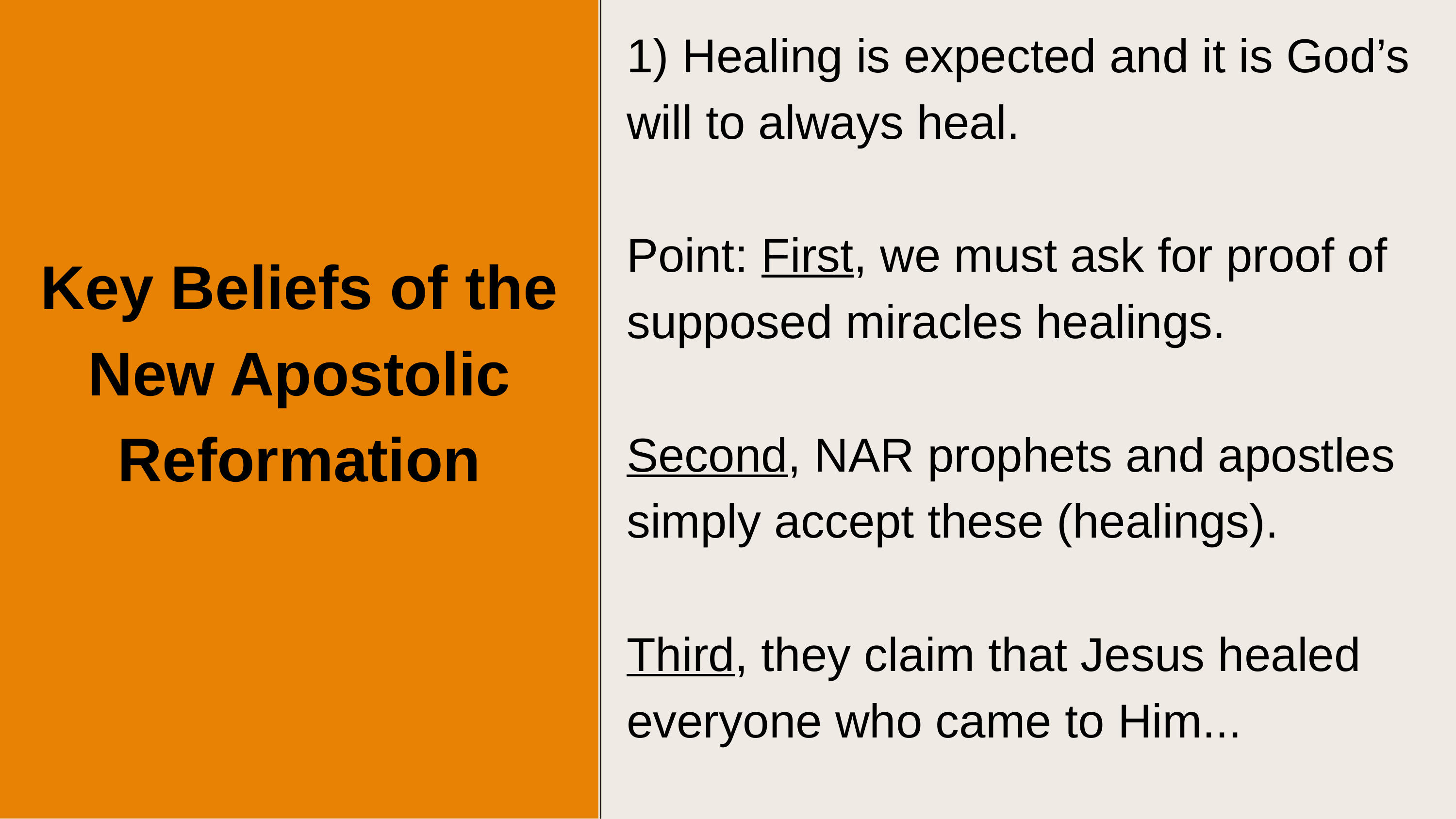

1) Healing is expected and it is God’s will to always heal.

Point: First, we must ask for proof of supposed miracles healings.

Second, NAR prophets and apostles simply accept these (healings).

Third, they claim that Jesus healed everyone who came to Him...
Key Beliefs of the New Apostolic Reformation